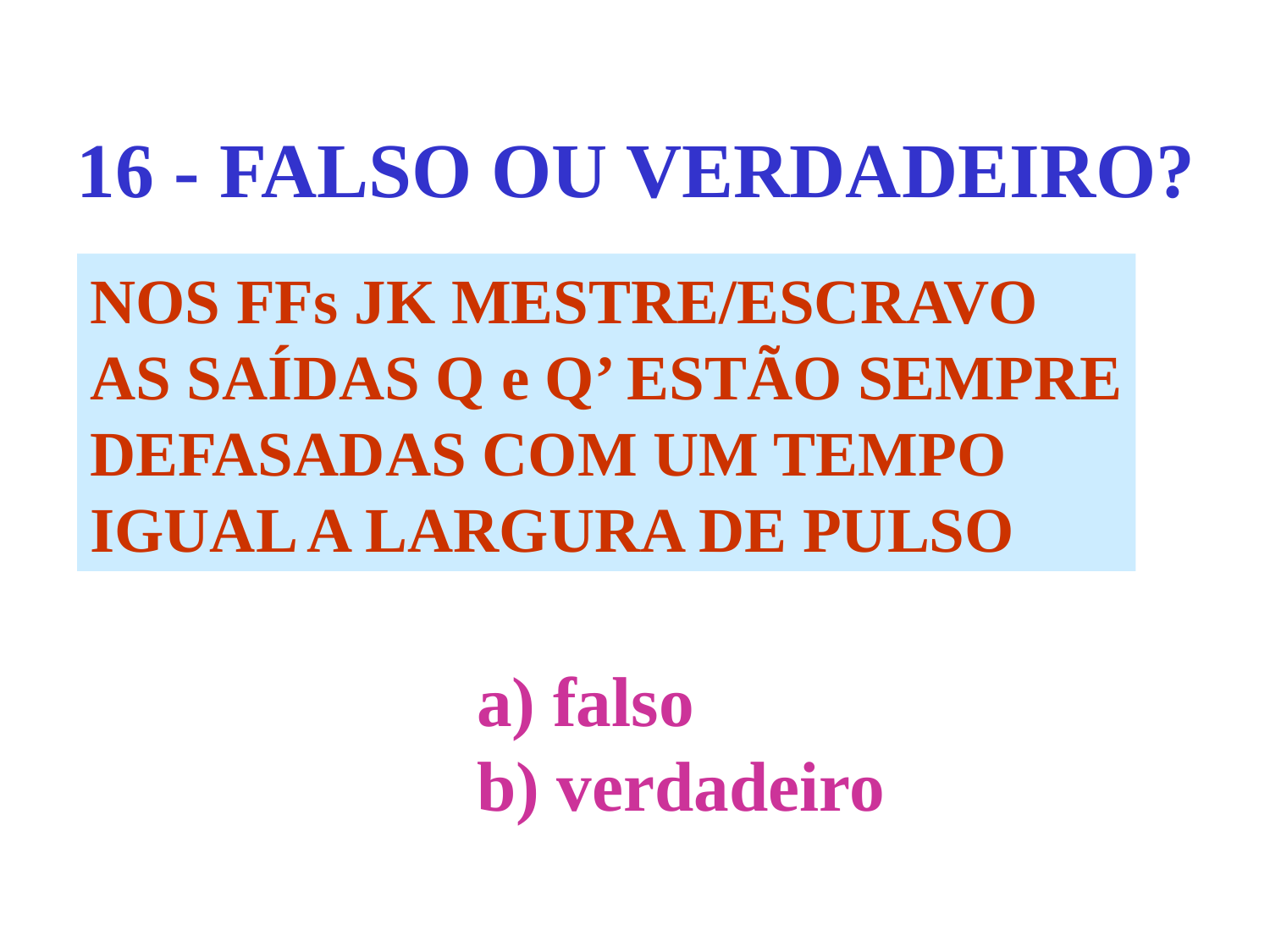

16 - FALSO OU VERDADEIRO?
NOS FFs JK MESTRE/ESCRAVO
AS SAÍDAS Q e Q’ ESTÃO SEMPRE
DEFASADAS COM UM TEMPO
IGUAL A LARGURA DE PULSO
a) falso
b) verdadeiro